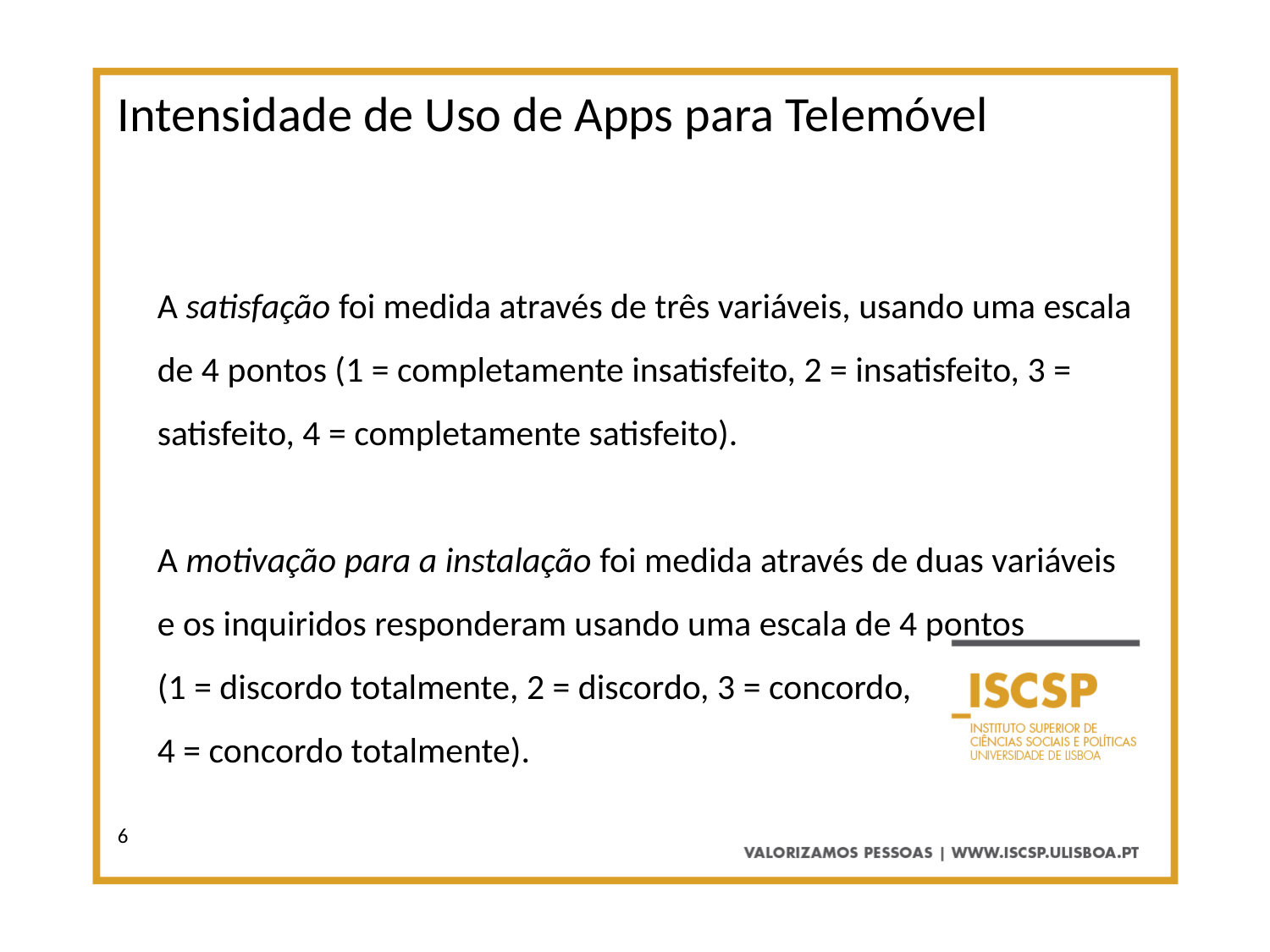

Intensidade de Uso de Apps para Telemóvel
A satisfação foi medida através de três variáveis, usando uma escala de 4 pontos (1 = completamente insatisfeito, 2 = insatisfeito, 3 = satisfeito, 4 = completamente satisfeito).

A motivação para a instalação foi medida através de duas variáveis e os inquiridos responderam usando uma escala de 4 pontos
(1 = discordo totalmente, 2 = discordo, 3 = concordo,
4 = concordo totalmente).
6